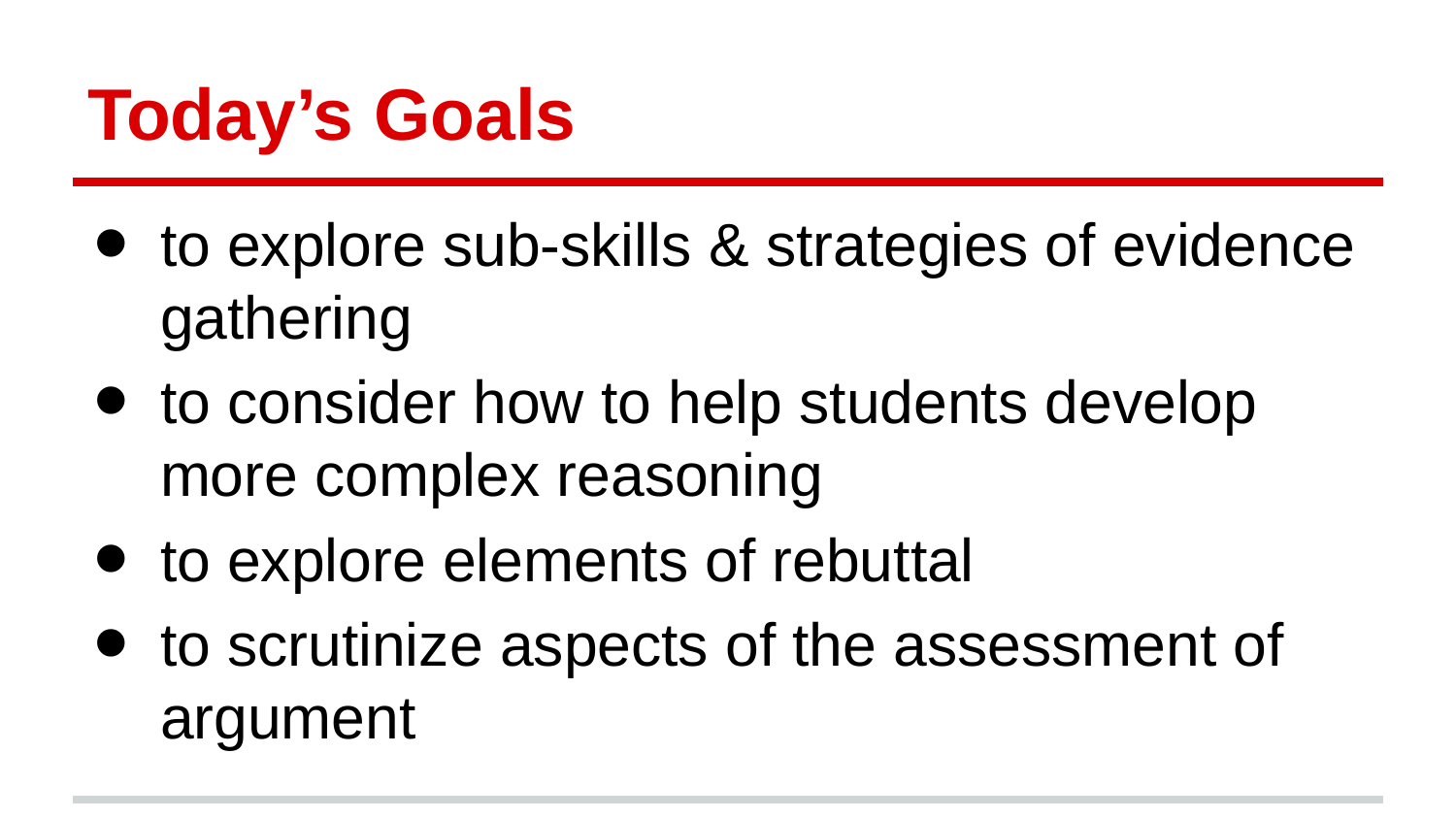

# Today’s Goals
to explore sub-skills & strategies of evidence gathering
to consider how to help students develop more complex reasoning
to explore elements of rebuttal
to scrutinize aspects of the assessment of argument